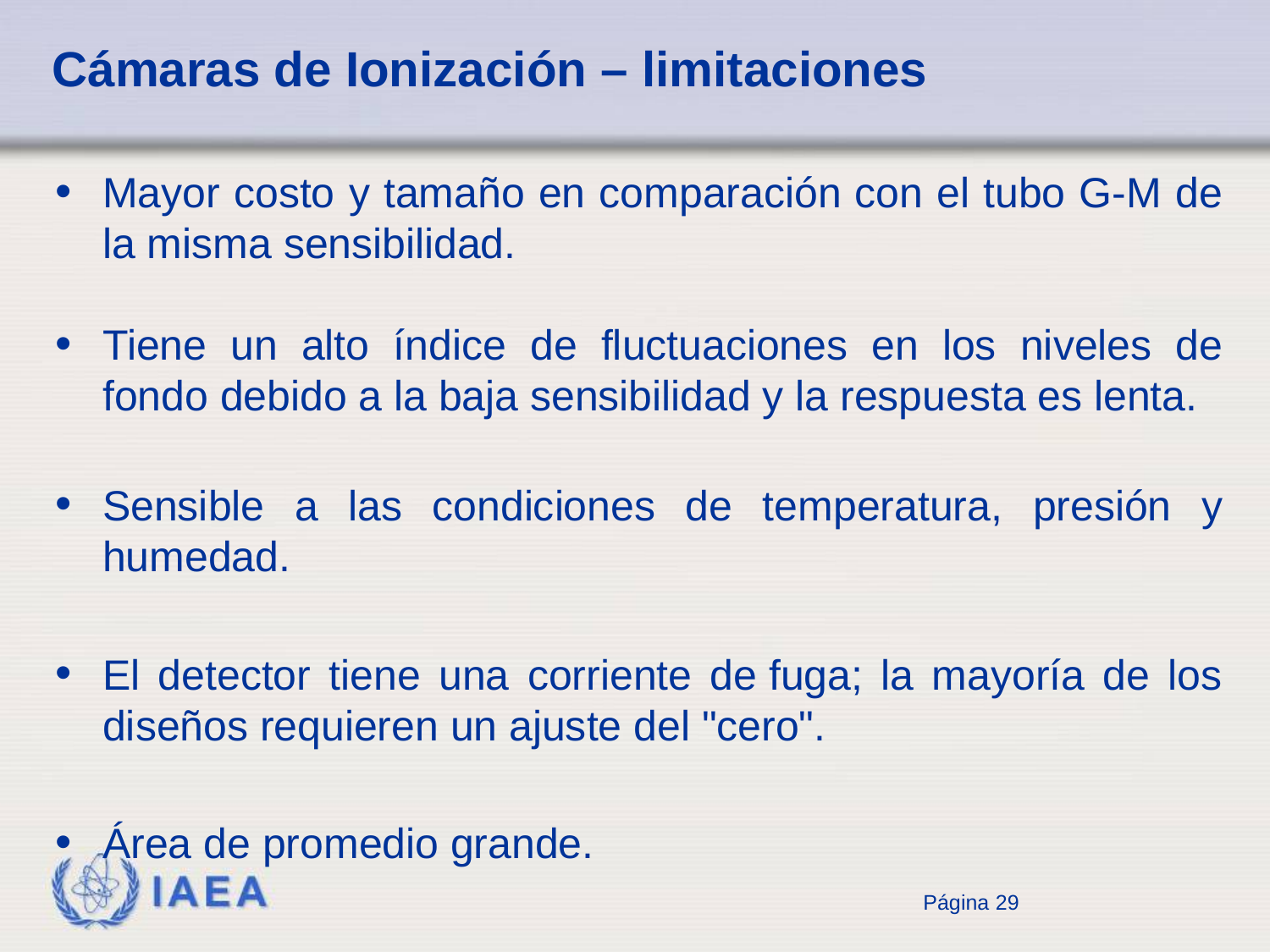

# Cámaras de Ionización – limitaciones
Mayor costo y tamaño en comparación con el tubo G-M de la misma sensibilidad.

Tiene un alto índice de fluctuaciones en los niveles de fondo debido a la baja sensibilidad y la respuesta es lenta.

Sensible a las condiciones de temperatura, presión y humedad.

El detector tiene una corriente de fuga; la mayoría de los diseños requieren un ajuste del "cero".

Área de promedio grande.